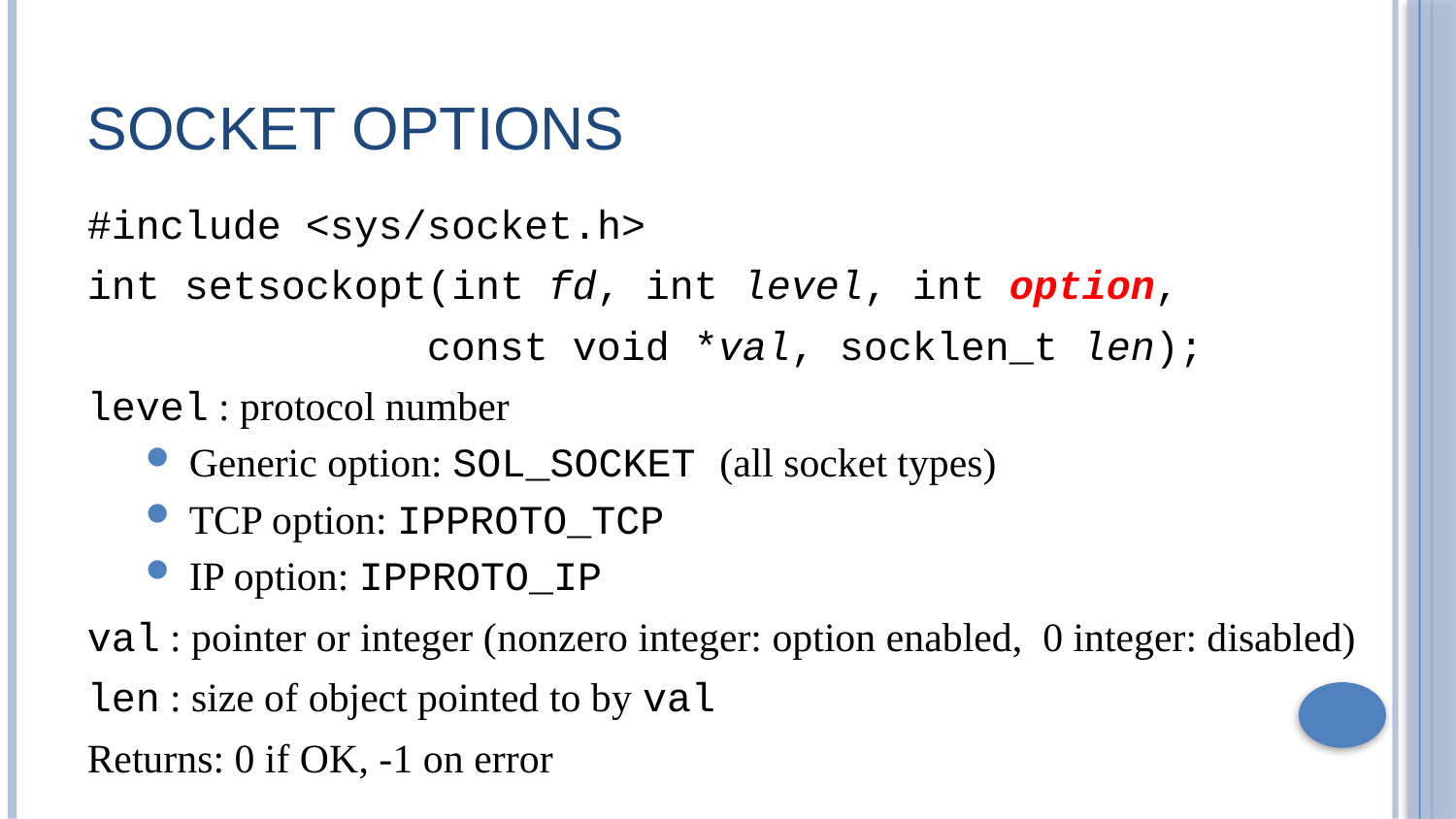

# Socket Options
#include <sys/socket.h>
int setsockopt(int fd, int level, int option,
		  const void *val, socklen_t len);
level : protocol number
Generic option: SOL_SOCKET (all socket types)
TCP option: IPPROTO_TCP
IP option: IPPROTO_IP
val : pointer or integer (nonzero integer: option enabled,  0 integer: disabled)
len : size of object pointed to by val
Returns: 0 if OK, -1 on error